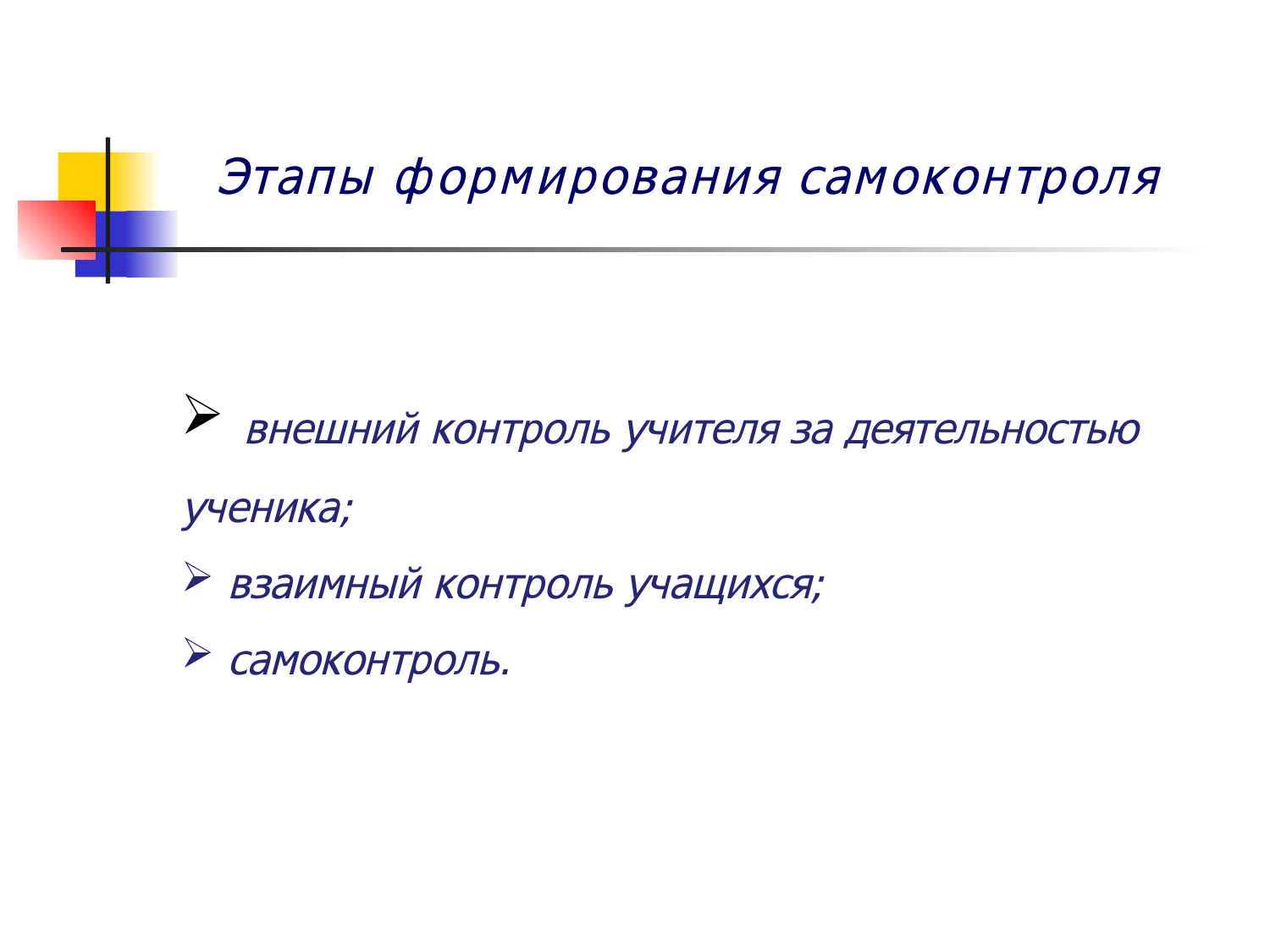

Этапы формирования самоконтроля
 внешний контроль учителя за деятельностью ученика;
 взаимный контроль учащихся;
 самоконтроль.